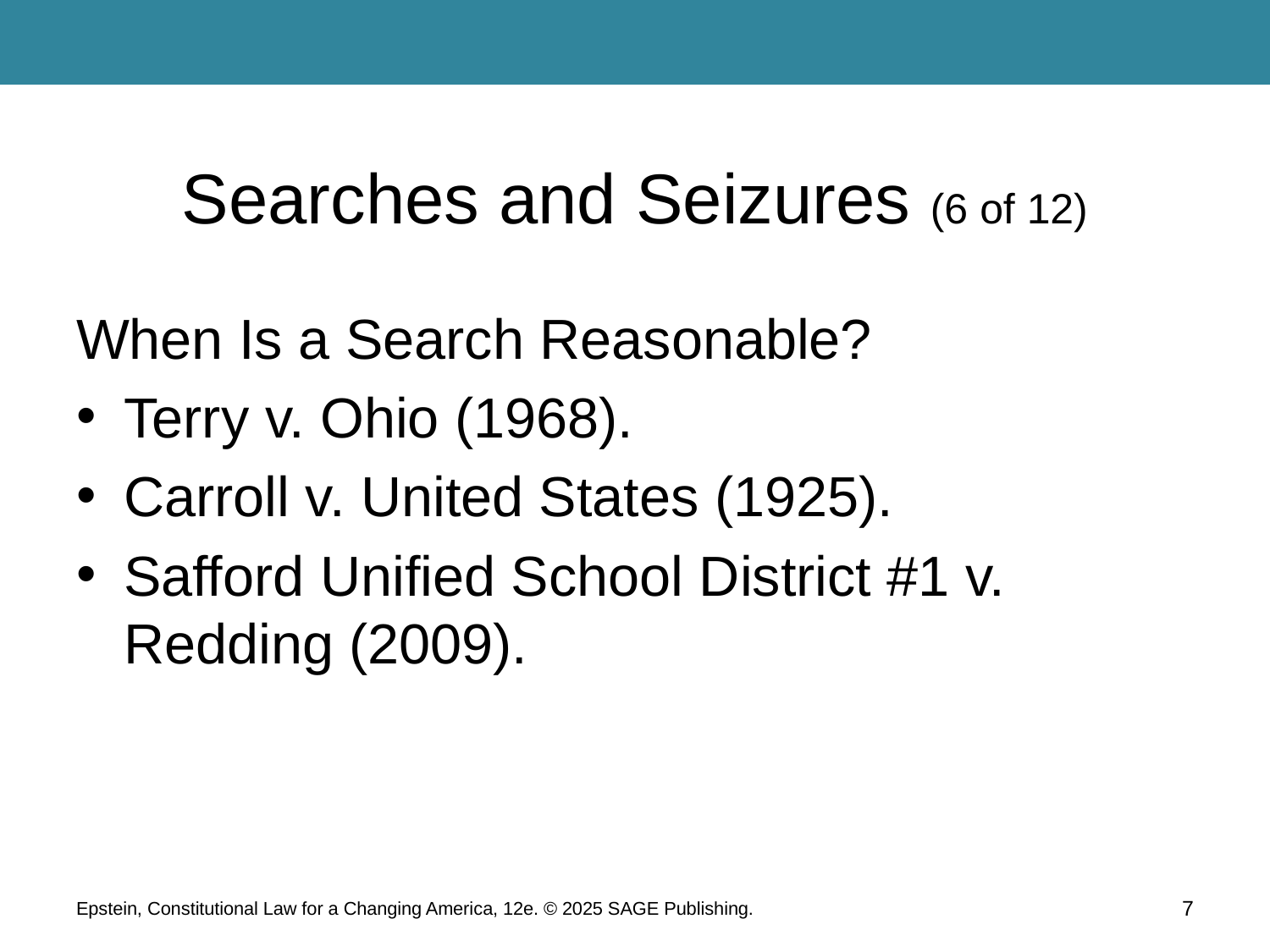

# Searches and Seizures (6 of 12)
When Is a Search Reasonable?
Terry v. Ohio (1968).
Carroll v. United States (1925).
Safford Unified School District #1 v. Redding (2009).
Epstein, Constitutional Law for a Changing America, 12e. © 2025 SAGE Publishing.
7